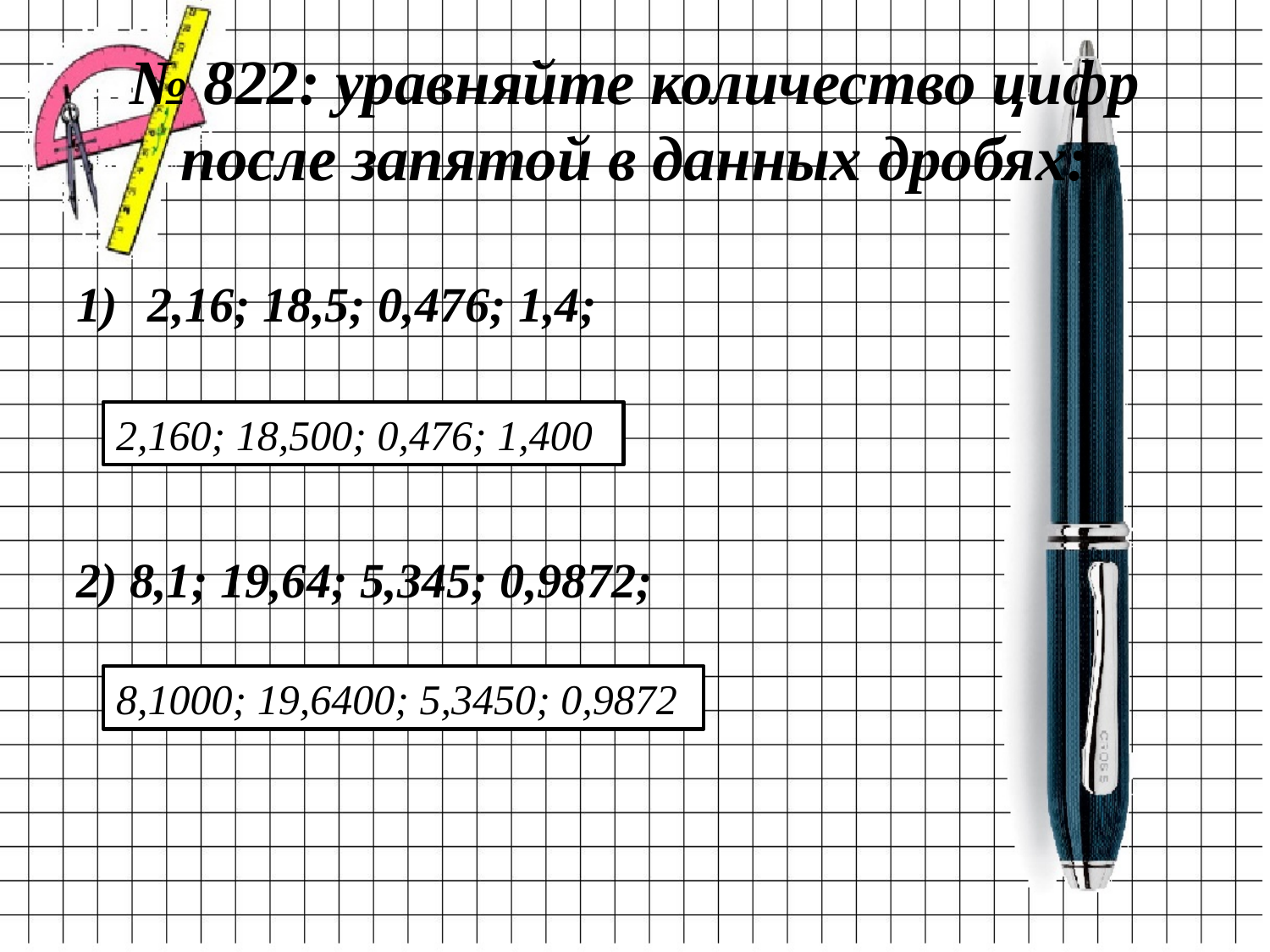

# № 822: уравняйте количество цифр после запятой в данных дробях:
2,16; 18,5; 0,476; 1,4;

2) 8,1; 19,64; 5,345; 0,9872;
2,160; 18,500; 0,476; 1,400
8,1000; 19,6400; 5,3450; 0,9872